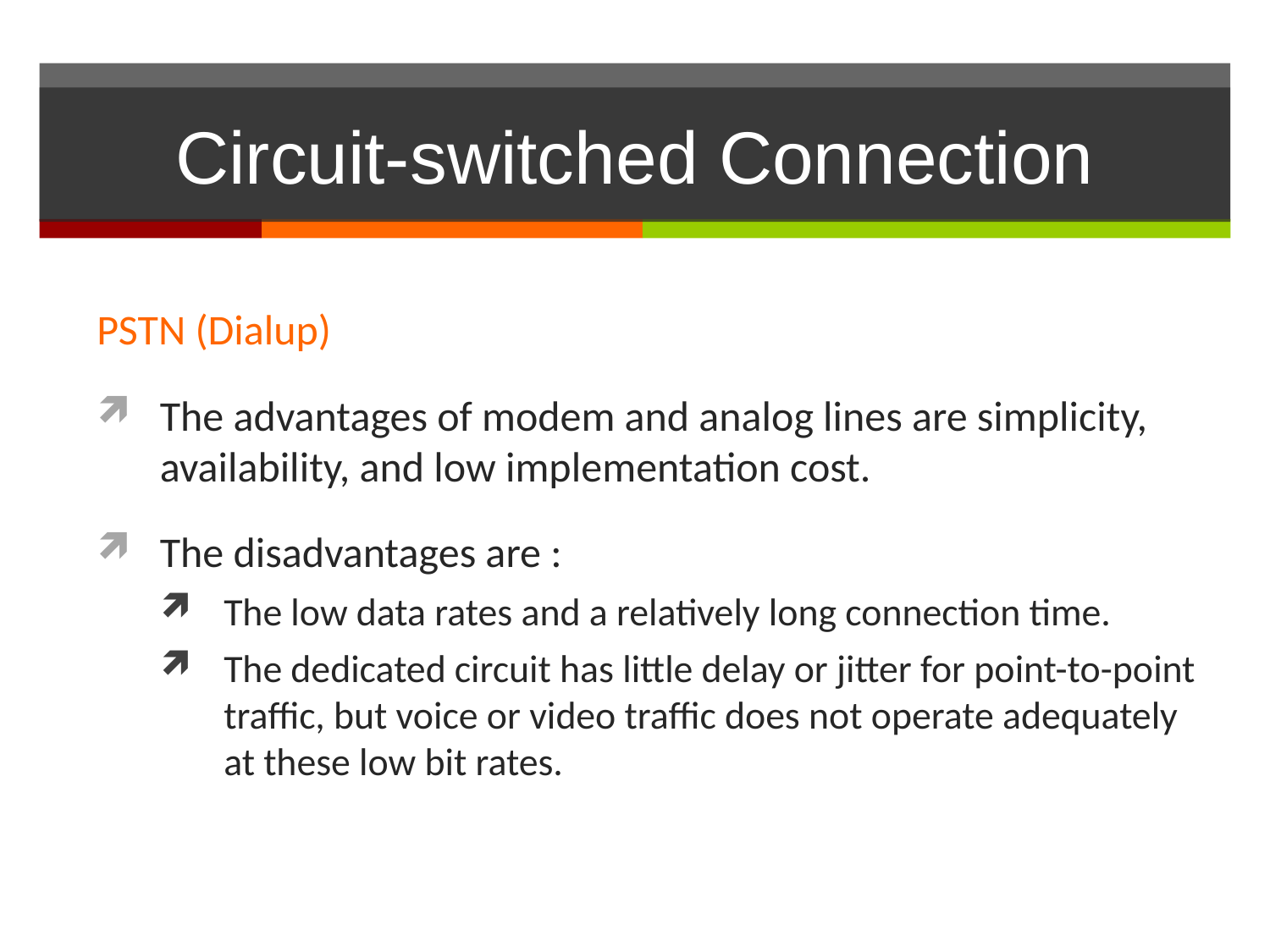

# Circuit-switched Connection
PSTN (Dialup)
The advantages of modem and analog lines are simplicity, availability, and low implementation cost.
The disadvantages are :
The low data rates and a relatively long connection time.
The dedicated circuit has little delay or jitter for point-to-point traffic, but voice or video traffic does not operate adequately at these low bit rates.